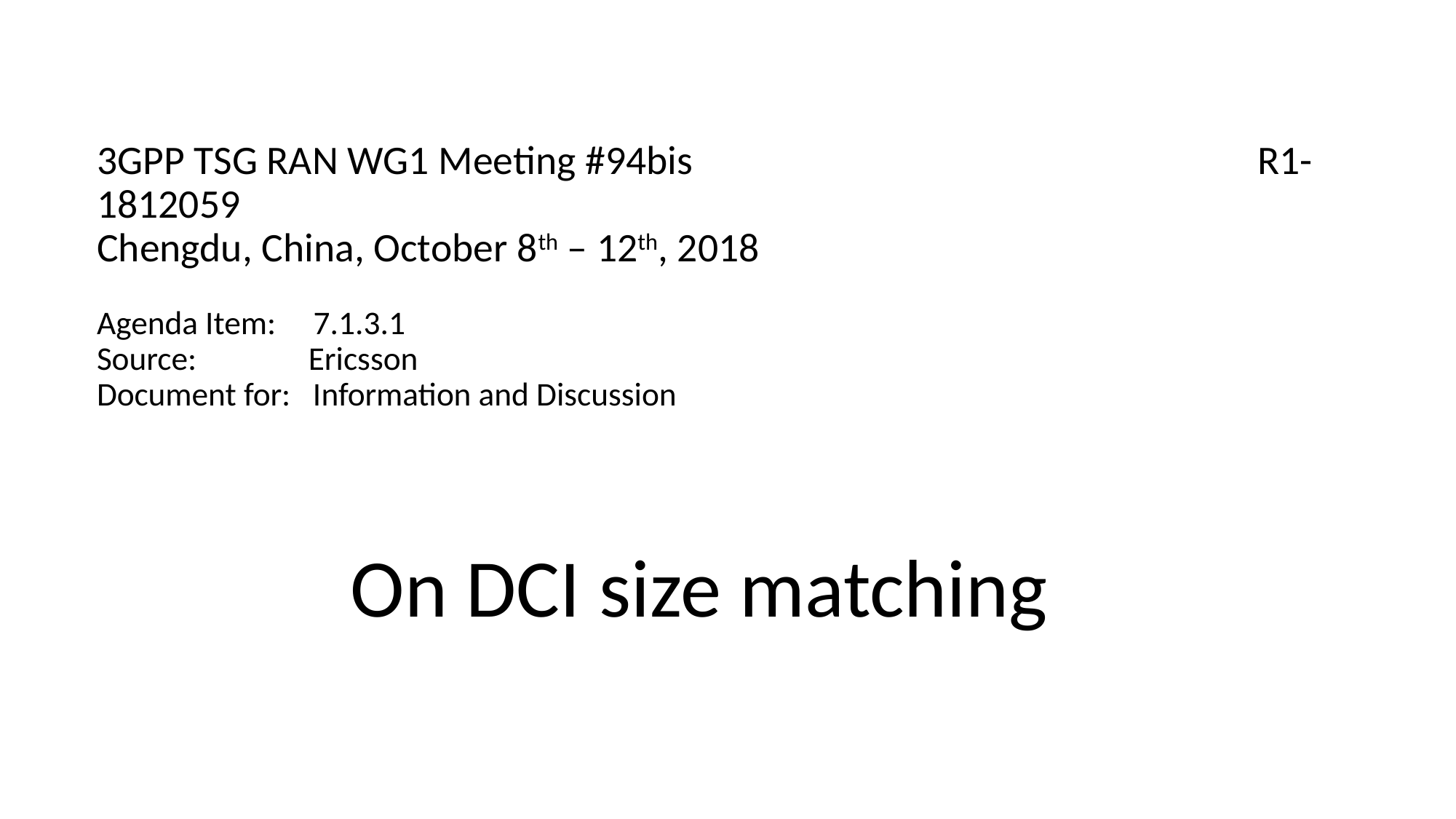

# 3GPP TSG RAN WG1 Meeting #94bis                                                              R1-1812059 Chengdu, China, October 8th – 12th, 2018 Agenda Item:     7.1.3.1 Source:               Ericsson                 Document for:   Information and Discussion
On DCI size matching